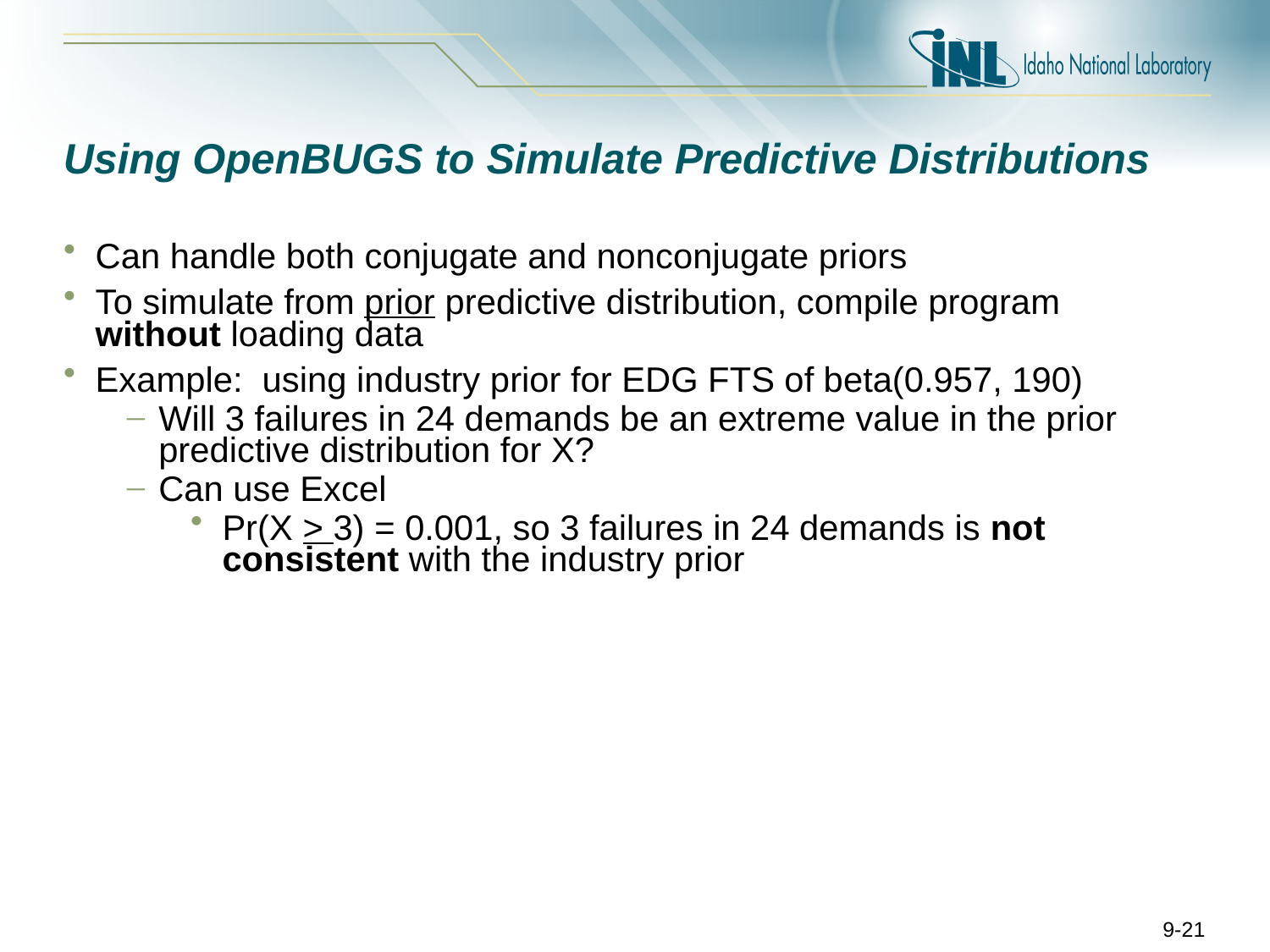

# Using OpenBUGS to Simulate Predictive Distributions
Can handle both conjugate and nonconjugate priors
To simulate from prior predictive distribution, compile program without loading data
Example:  using industry prior for EDG FTS of beta(0.957, 190)
Will 3 failures in 24 demands be an extreme value in the prior predictive distribution for X?
Can use Excel
Pr(X > 3) = 0.001, so 3 failures in 24 demands is not consistent with the industry prior
9-21